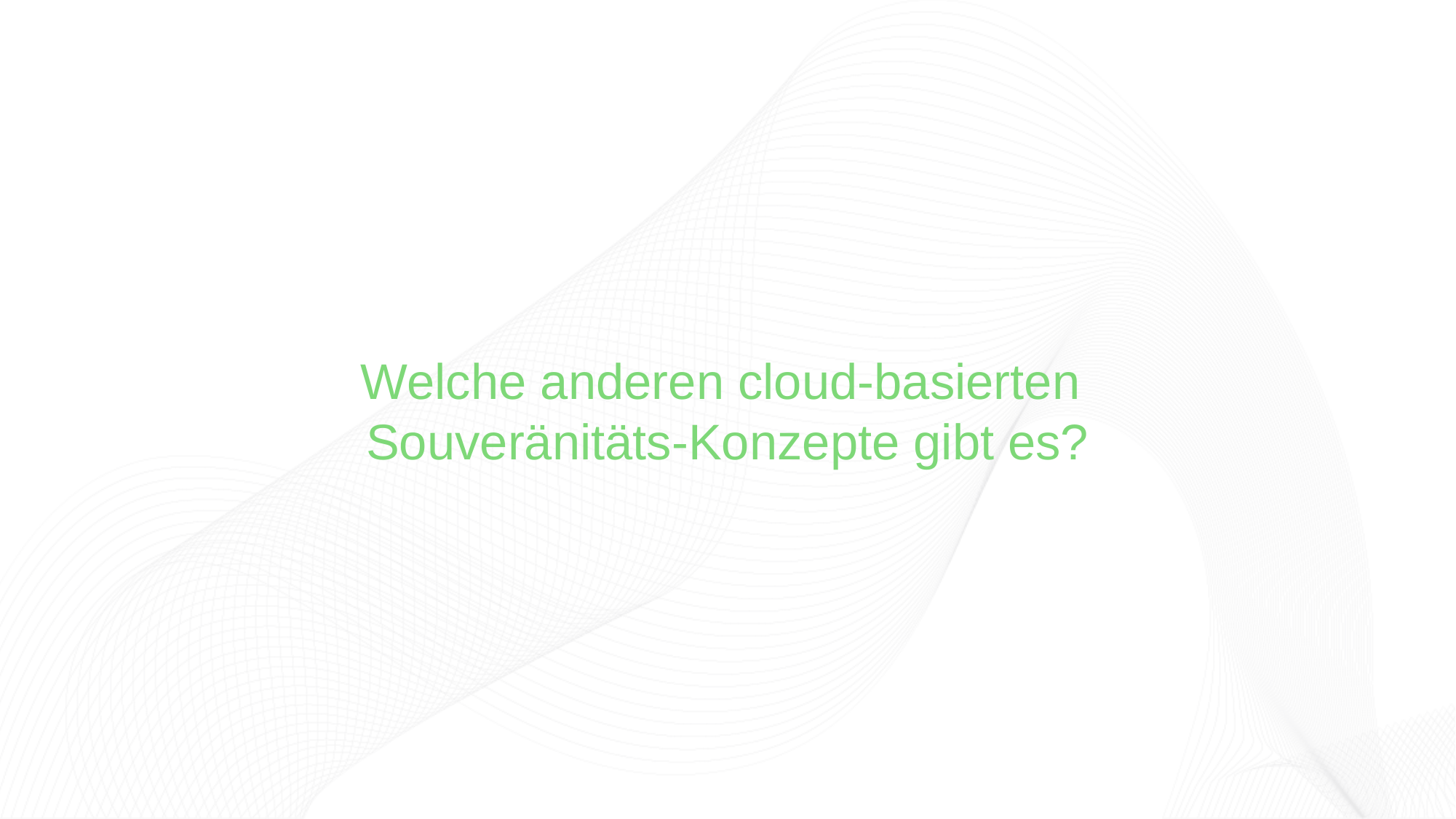

# Welche anderen cloud-basierten Souveränitäts-Konzepte gibt es?